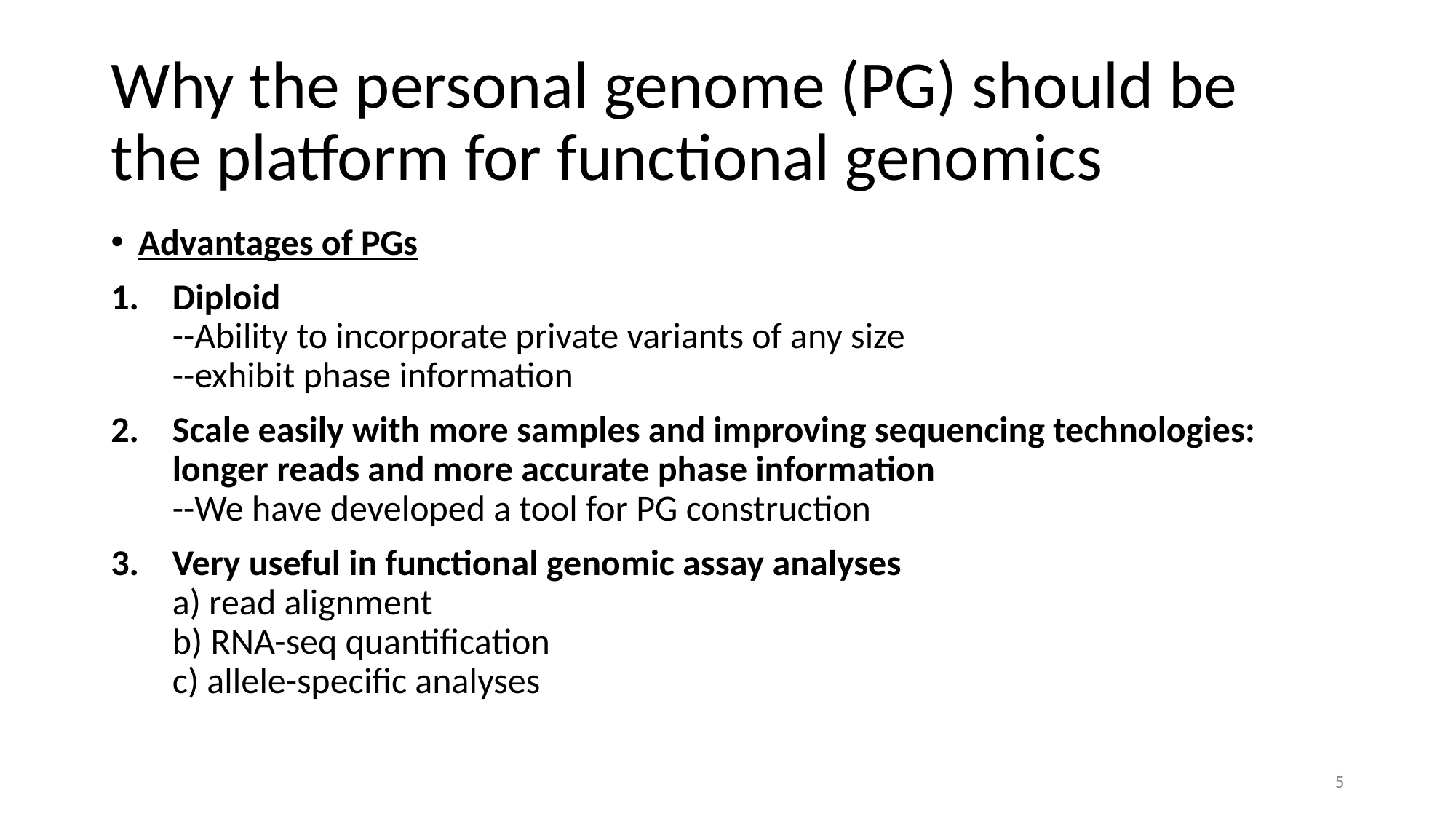

# Why the personal genome (PG) should be the platform for functional genomics
Advantages of PGs
Diploid
--Ability to incorporate private variants of any size
--exhibit phase information
Scale easily with more samples and improving sequencing technologies: longer reads and more accurate phase information
--We have developed a tool for PG construction
Very useful in functional genomic assay analyses
a) read alignment
b) RNA-seq quantification
c) allele-specific analyses
5